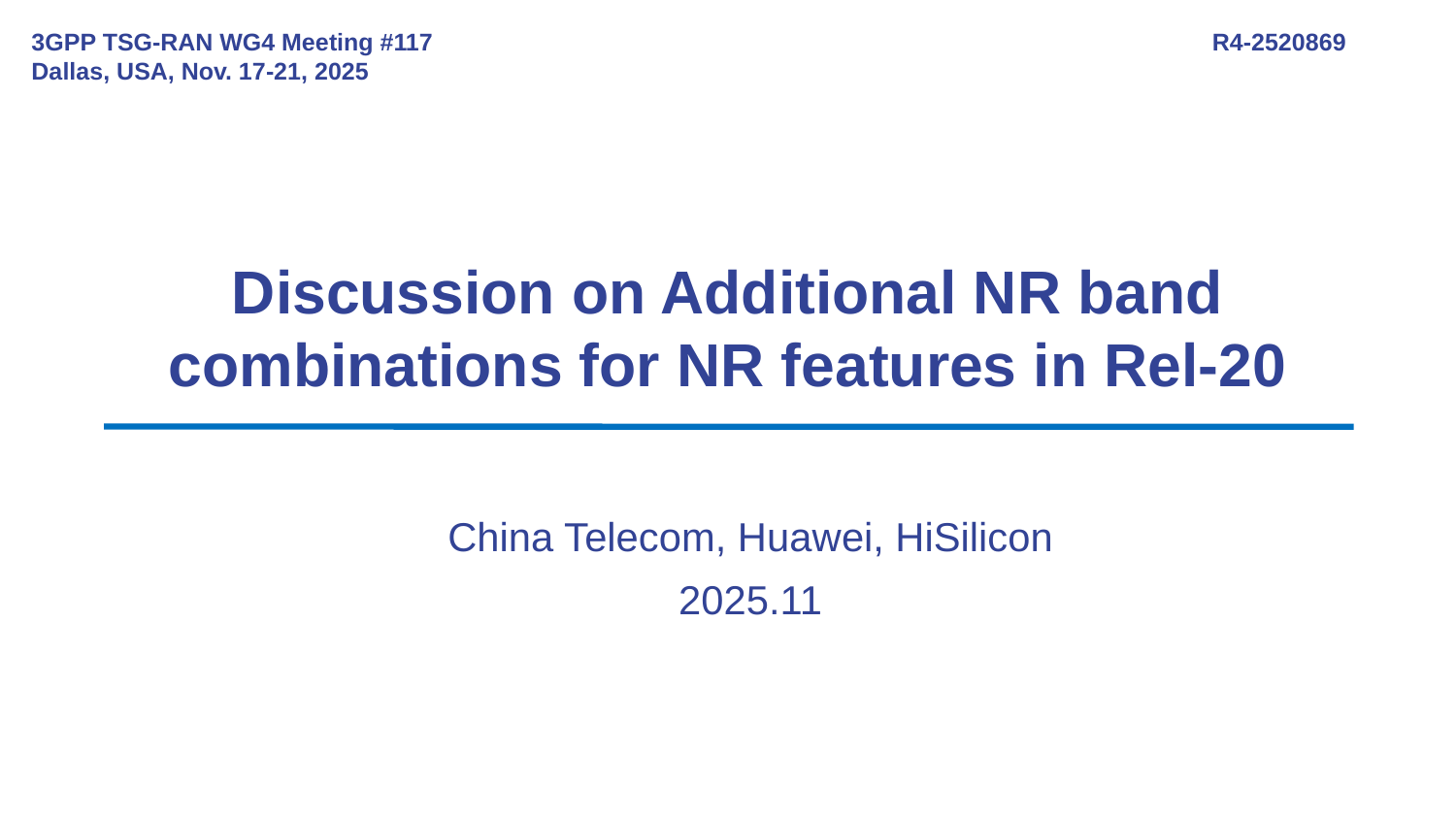

3GPP TSG-RAN WG4 Meeting #117
Dallas, USA, Nov. 17-21, 2025
R4-2520869
# Discussion on Additional NR band combinations for NR features in Rel-20
China Telecom, Huawei, HiSilicon
2025.11